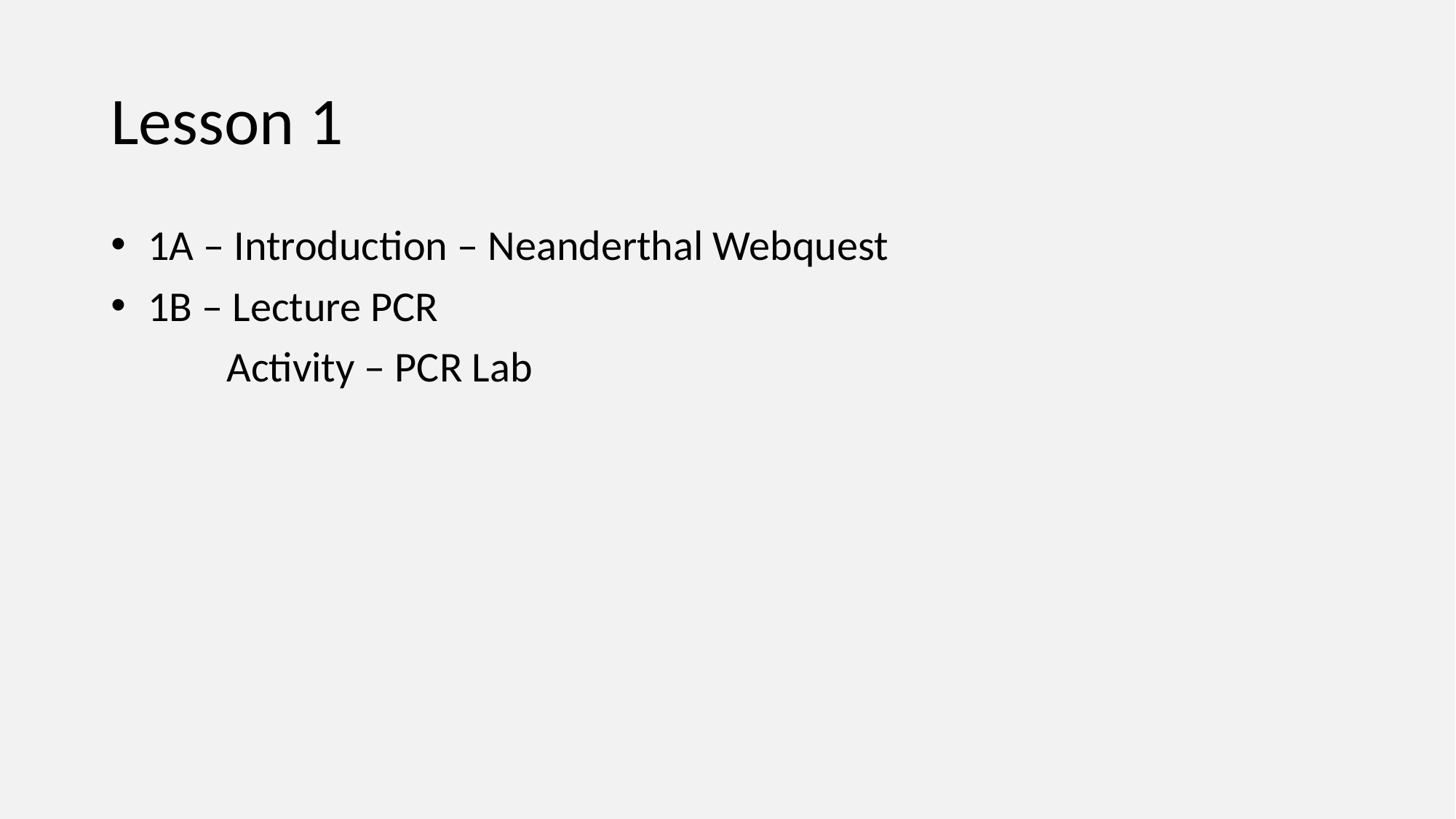

# Lesson 1
 1A – Introduction – Neanderthal Webquest
 1B – Lecture PCR
            Activity – PCR Lab